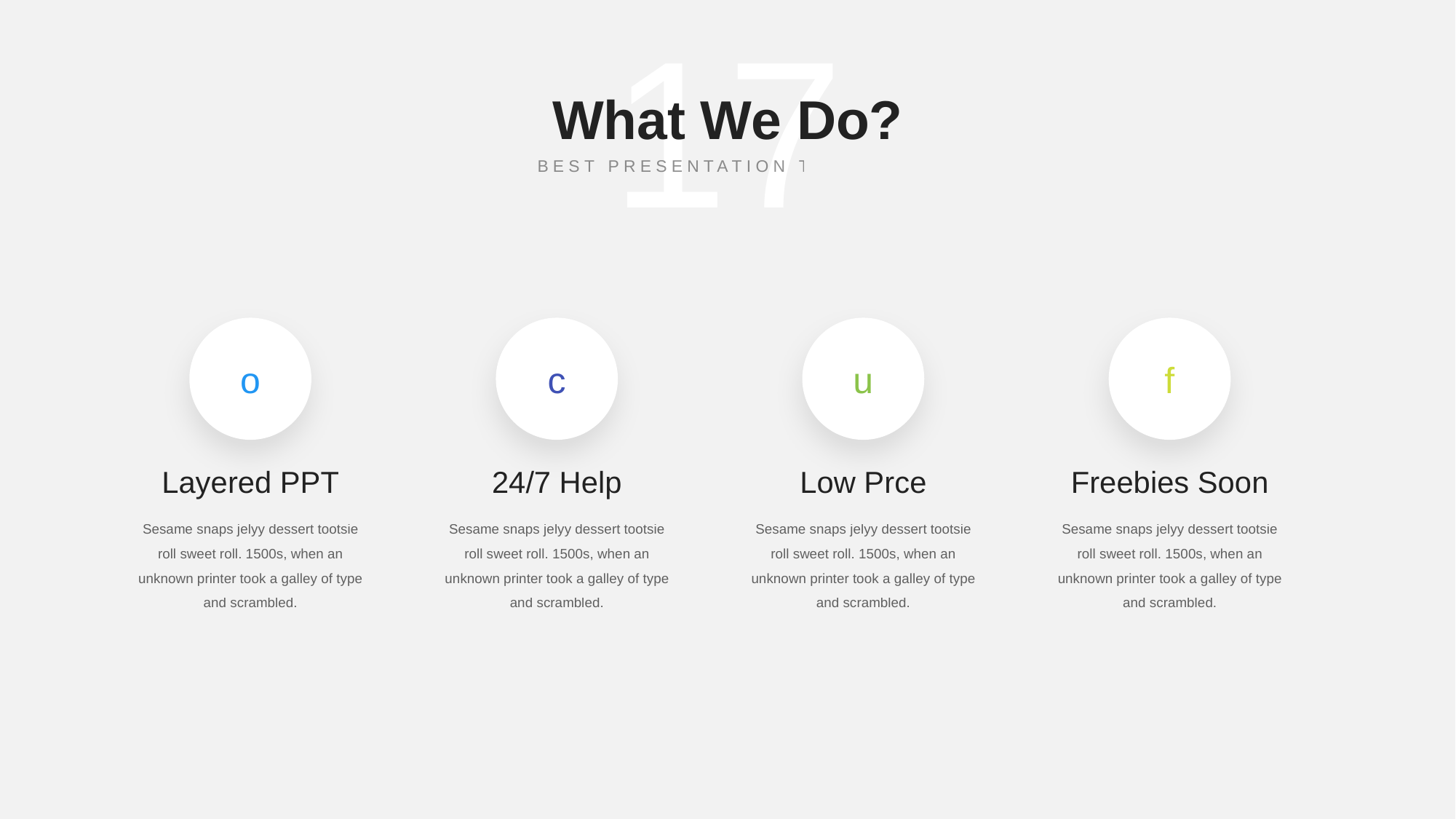

# What We Do?
BEST PRESENTATION TEMPLATE
o
Layered PPT
Sesame snaps jelyy dessert tootsie roll sweet roll. 1500s, when an unknown printer took a galley of type and scrambled.
c
24/7 Help
Sesame snaps jelyy dessert tootsie roll sweet roll. 1500s, when an unknown printer took a galley of type and scrambled.
u
Low Prce
Sesame snaps jelyy dessert tootsie roll sweet roll. 1500s, when an unknown printer took a galley of type and scrambled.
f
Freebies Soon
Sesame snaps jelyy dessert tootsie roll sweet roll. 1500s, when an unknown printer took a galley of type and scrambled.